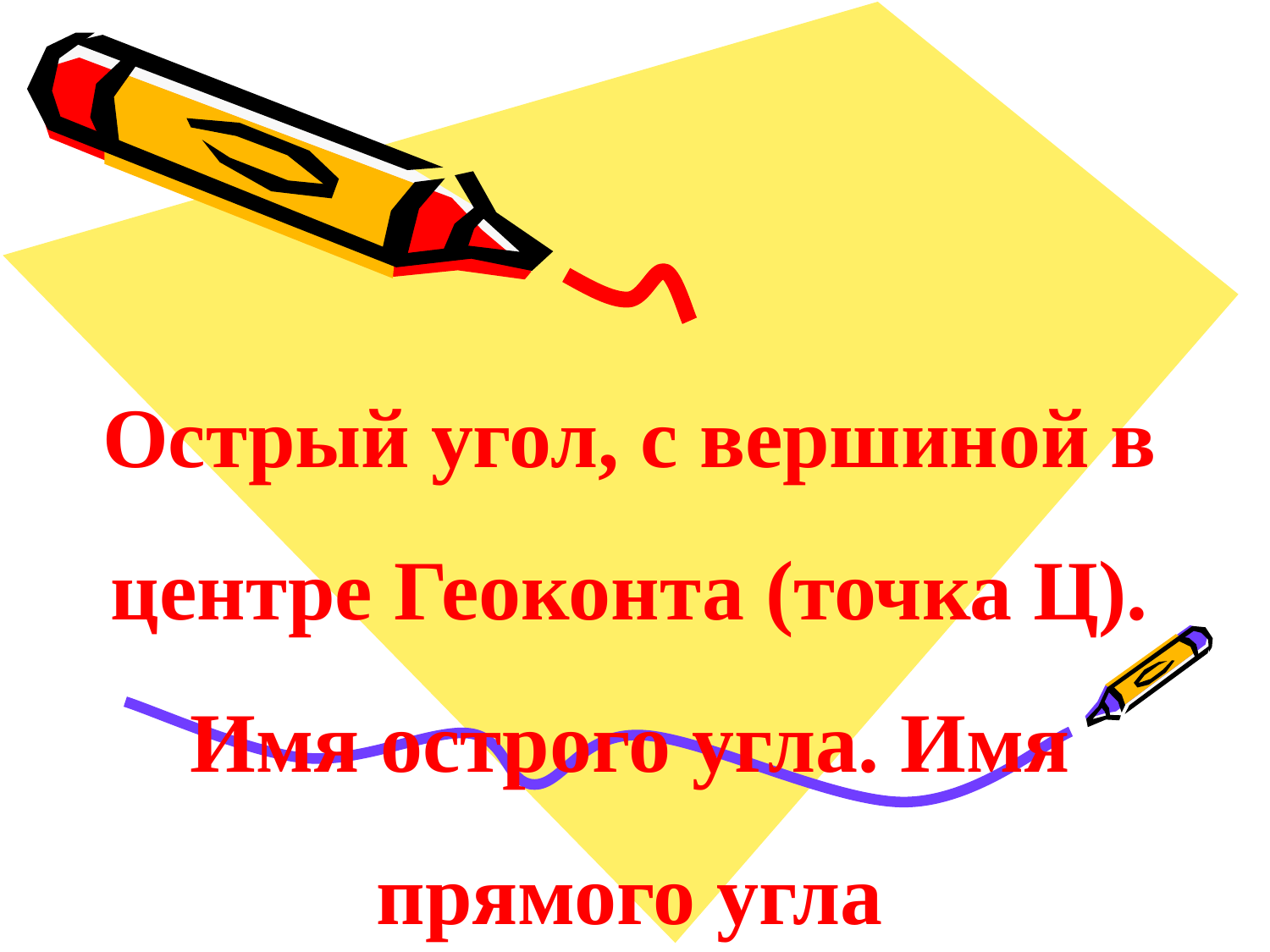

#
Острый угол, с вершиной в центре Геоконта (точка Ц). Имя острого угла. Имя прямого угла